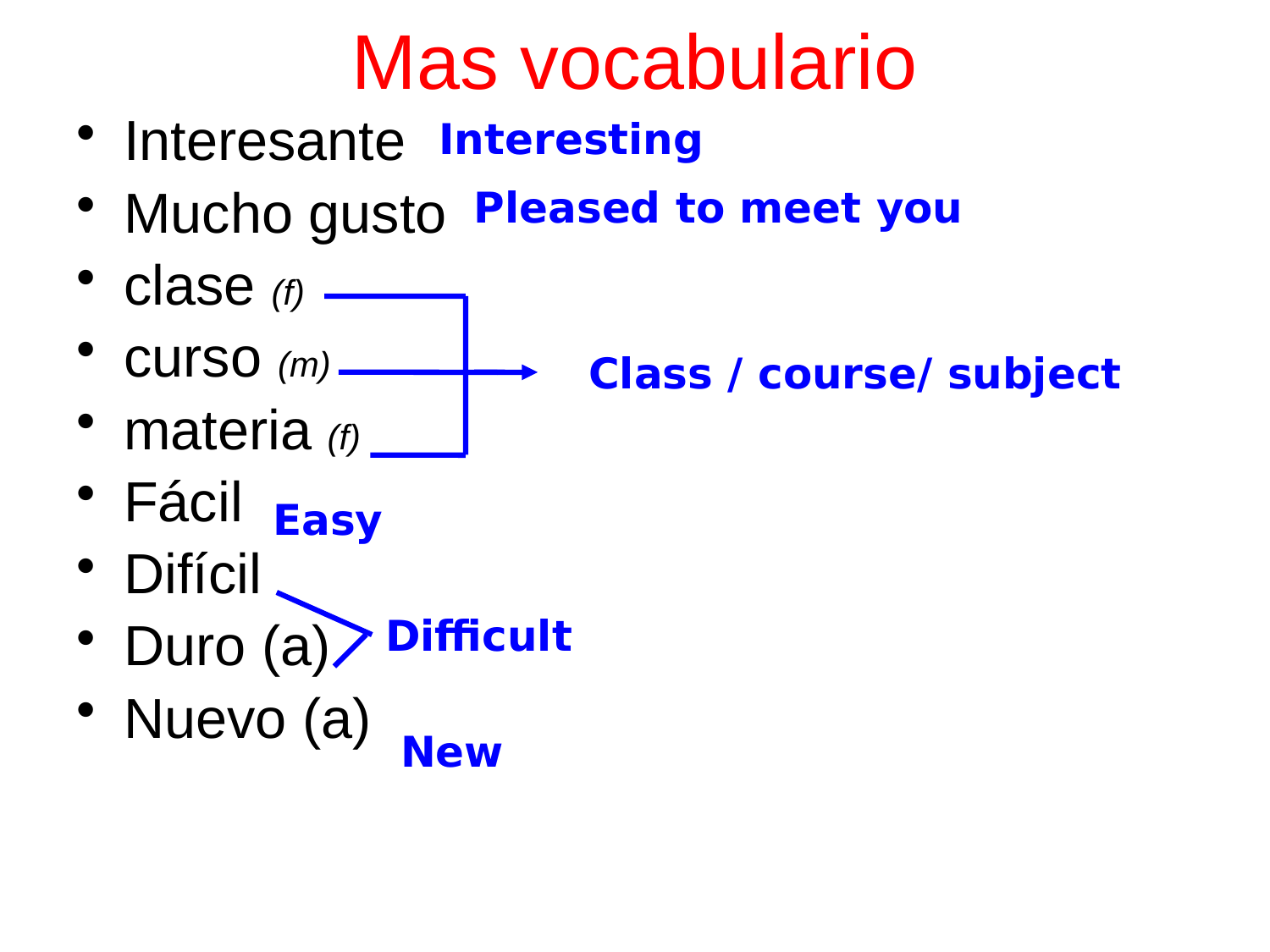

# Mas vocabulario
Interesante
Mucho gusto
clase (f)
curso (m)
materia (f)
Fácil
Difícil
Duro (a)
Nuevo (a)
Interesting
Pleased to meet you

Class / course/ subject

Easy

Difficult

New